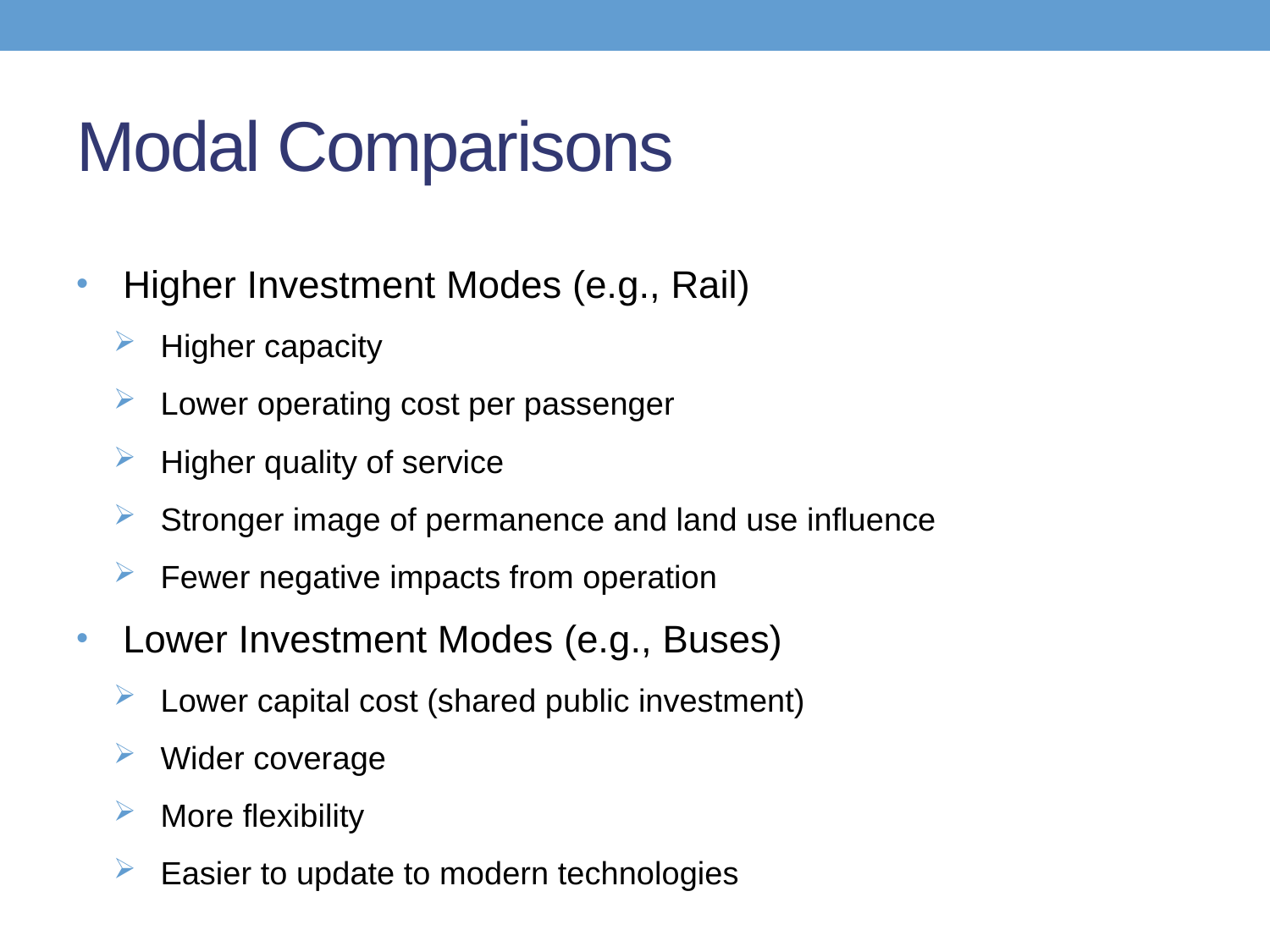

# Modal Comparisons
Higher Investment Modes (e.g., Rail)
Higher capacity
Lower operating cost per passenger
Higher quality of service
Stronger image of permanence and land use influence
Fewer negative impacts from operation
Lower Investment Modes (e.g., Buses)
Lower capital cost (shared public investment)
Wider coverage
More flexibility
Easier to update to modern technologies